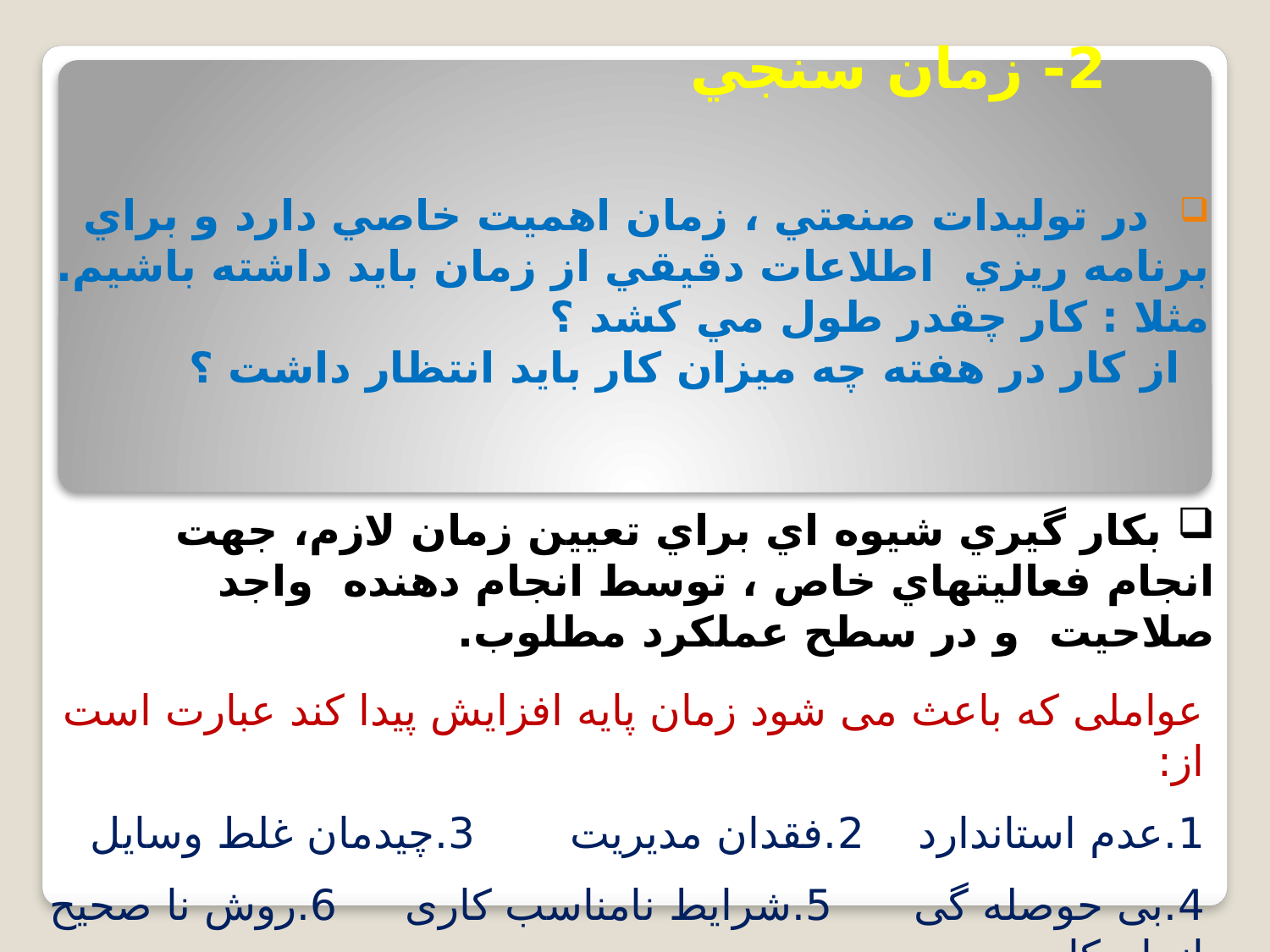

# 2- زمان سنجي

  در توليدات صنعتي ، زمان اهميت خاصي دارد و براي برنامه ريزي  اطلاعات دقيقي از زمان بايد داشته باشيم.
مثلا : كار چقدر طول مي كشد ؟
  از كار در هفته چه ميزان كار بايد انتظار داشت ؟

 بكار گيري شيوه اي براي تعيين زمان لازم، جهت انجام فعاليتهاي خاص ، توسط انجام دهنده  واجد صلاحيت  و در سطح عملكرد مطلوب.
عواملی که باعث می شود زمان پایه افزایش پیدا کند عبارت است از:
1.عدم استاندارد    2.فقدان مدیریت       3.چیدمان غلط وسایل
4.بی حوصله گی      5.شرایط نامناسب کاری     6.روش نا صحیح انجام کار